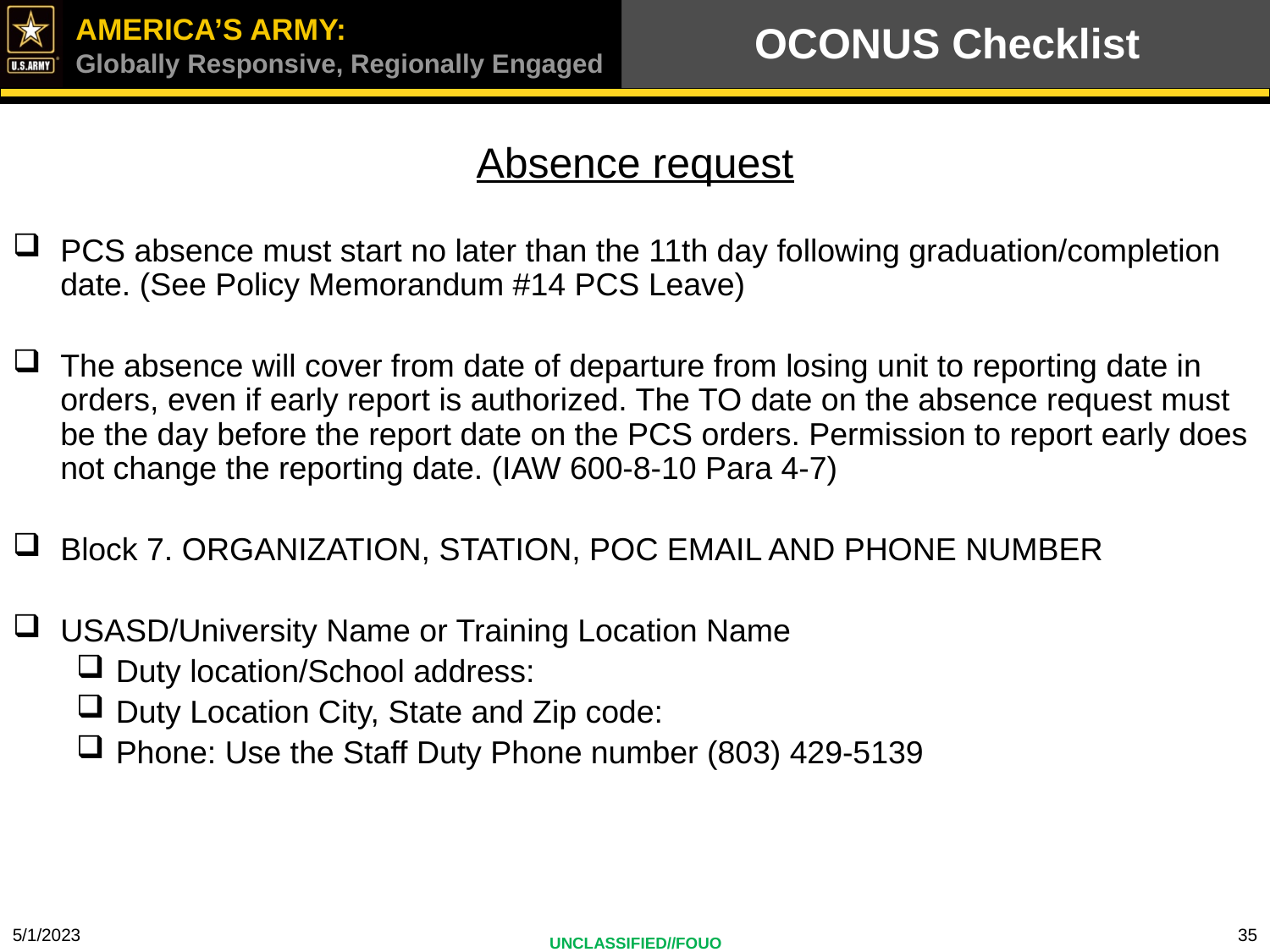

# OCONUS Checklist .
Absence request

PCS absence must start no later than the 11th day following graduation/completion date. (See Policy Memorandum #14 PCS Leave)

The absence will cover from date of departure from losing unit to reporting date in orders, even if early report is authorized. The TO date on the absence request must be the day before the report date on the PCS orders. Permission to report early does not change the reporting date. (IAW 600-8-10 Para 4-7)

Block 7. ORGANIZATION, STATION, POC EMAIL AND PHONE NUMBER

USASD/University Name or Training Location Name
Duty location/School address:
Duty Location City, State and Zip code:
Phone: Use the Staff Duty Phone number (803) 429-5139

5/1/2023
35